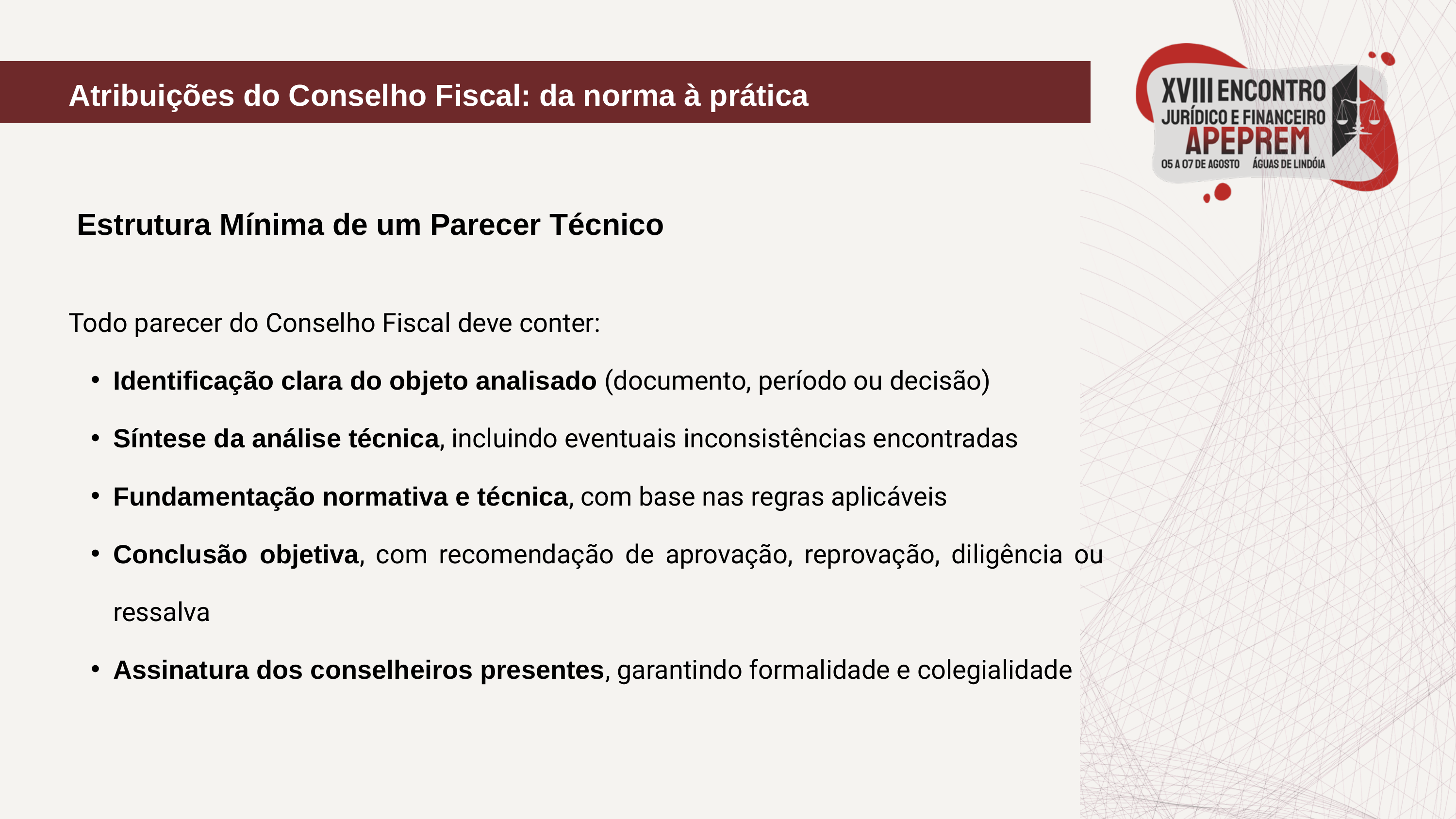

Atribuições do Conselho Fiscal: da norma à prática
 Estrutura Mínima de um Parecer Técnico
Todo parecer do Conselho Fiscal deve conter:
Identificação clara do objeto analisado (documento, período ou decisão)
Síntese da análise técnica, incluindo eventuais inconsistências encontradas
Fundamentação normativa e técnica, com base nas regras aplicáveis
Conclusão objetiva, com recomendação de aprovação, reprovação, diligência ou ressalva
Assinatura dos conselheiros presentes, garantindo formalidade e colegialidade